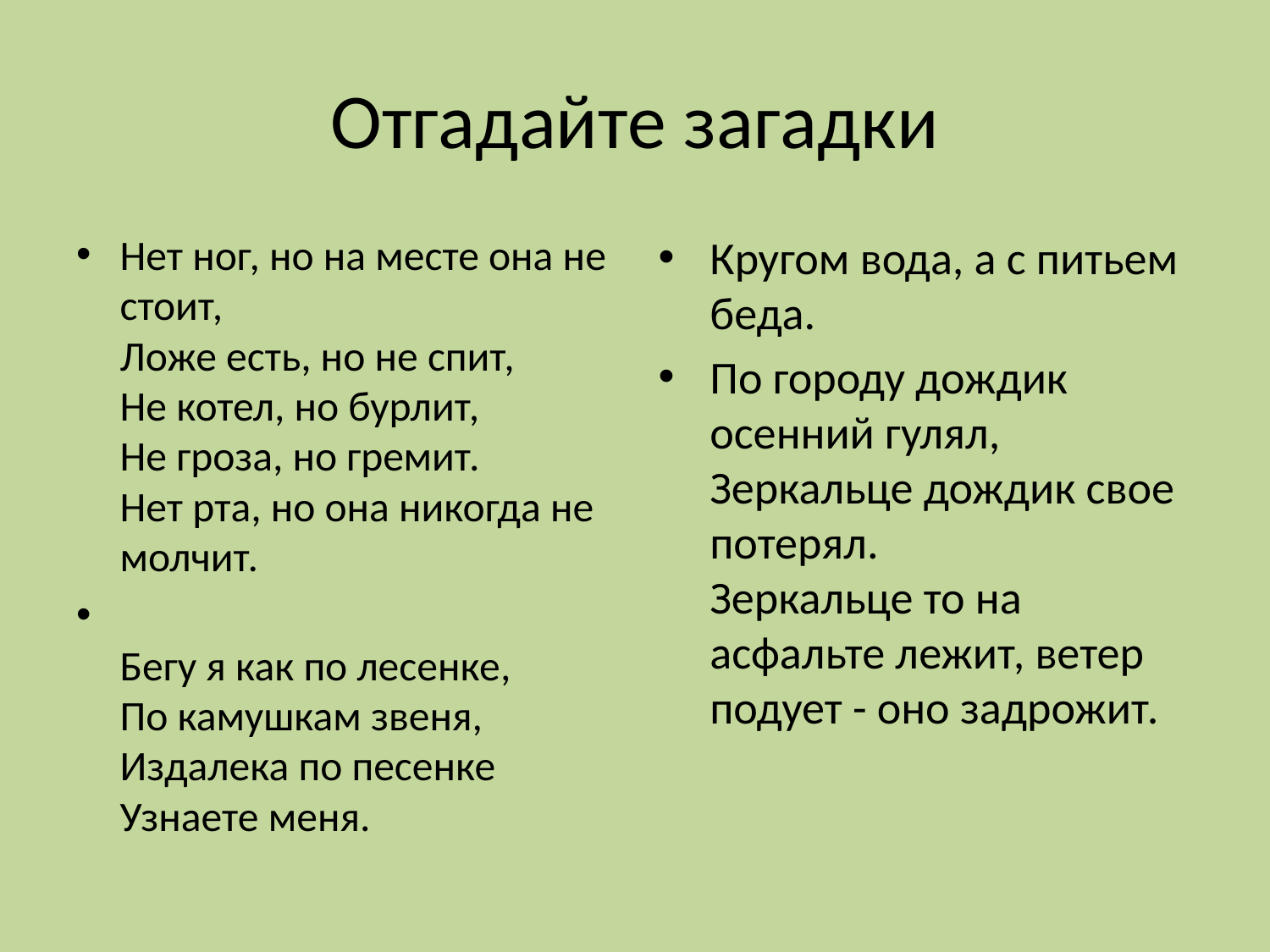

# Отгадайте загадки
Нет ног, но на месте она не стоит,
Ложе есть, но не спит,
Не котел, но бурлит,
Не гроза, но гремит.
Нет рта, но она никогда не молчит.
Бегу я как по лесенке,
По камушкам звеня,
Издалека по песенке
Узнаете меня.
Кругом вода, а с питьем беда.
По городу дождик осенний гулял,
Зеркальце дождик свое потерял.
Зеркальце то на асфальте лежит, ветер подует - оно задрожит.